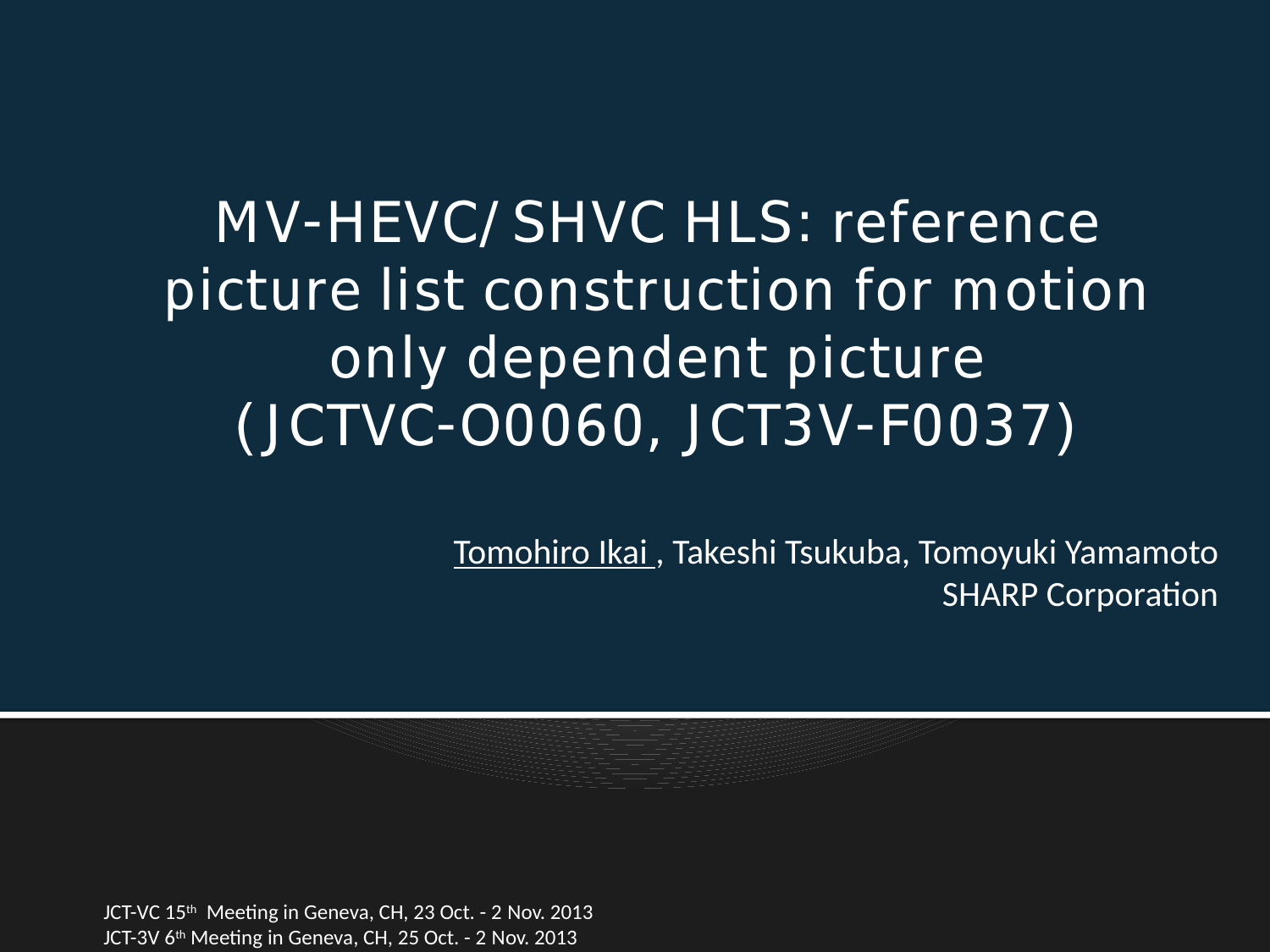

# MV-HEVC/SHVC HLS: reference picture list construction for motion only dependent picture (JCTVC-O0060, JCT3V-F0037)

Tomohiro Ikai , Takeshi Tsukuba, Tomoyuki Yamamoto
SHARP Corporation

JCT-VC 15th  Meeting in Geneva, CH, 23 Oct. - 2 Nov. 2013
JCT-3V 6th Meeting in Geneva, CH, 25 Oct. - 2 Nov. 2013